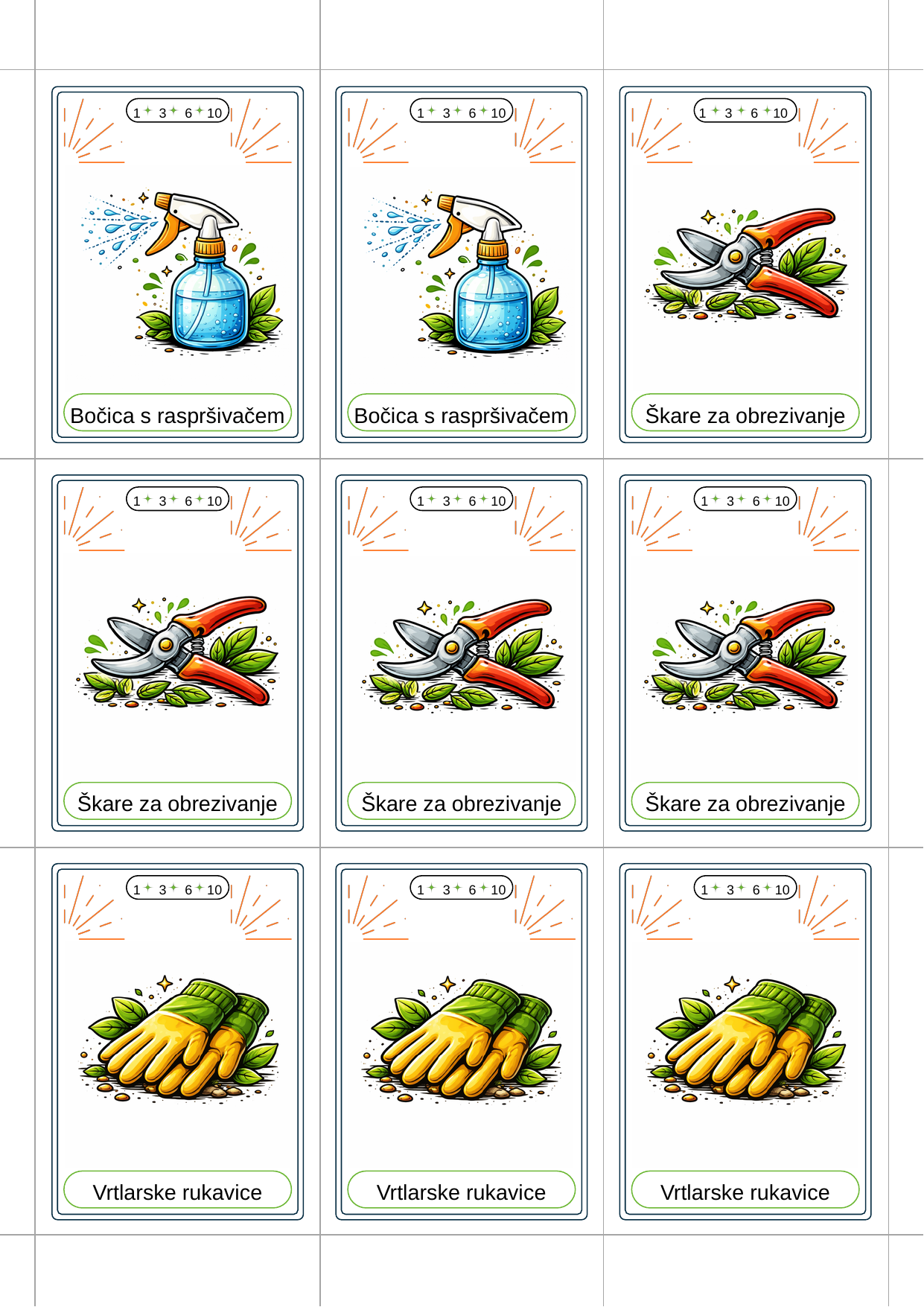

1     3     6    10

1     3     6    10

1     3     6    10

Bočica s raspršivačem
Bočica s raspršivačem
Škare za obrezivanje

1     3     6    10

1     3     6    10

1     3     6    10

Škare za obrezivanje
Škare za obrezivanje
Škare za obrezivanje

1     3     6    10

1     3     6    10

1     3     6    10

Vrtlarske rukavice
Vrtlarske rukavice
Vrtlarske rukavice